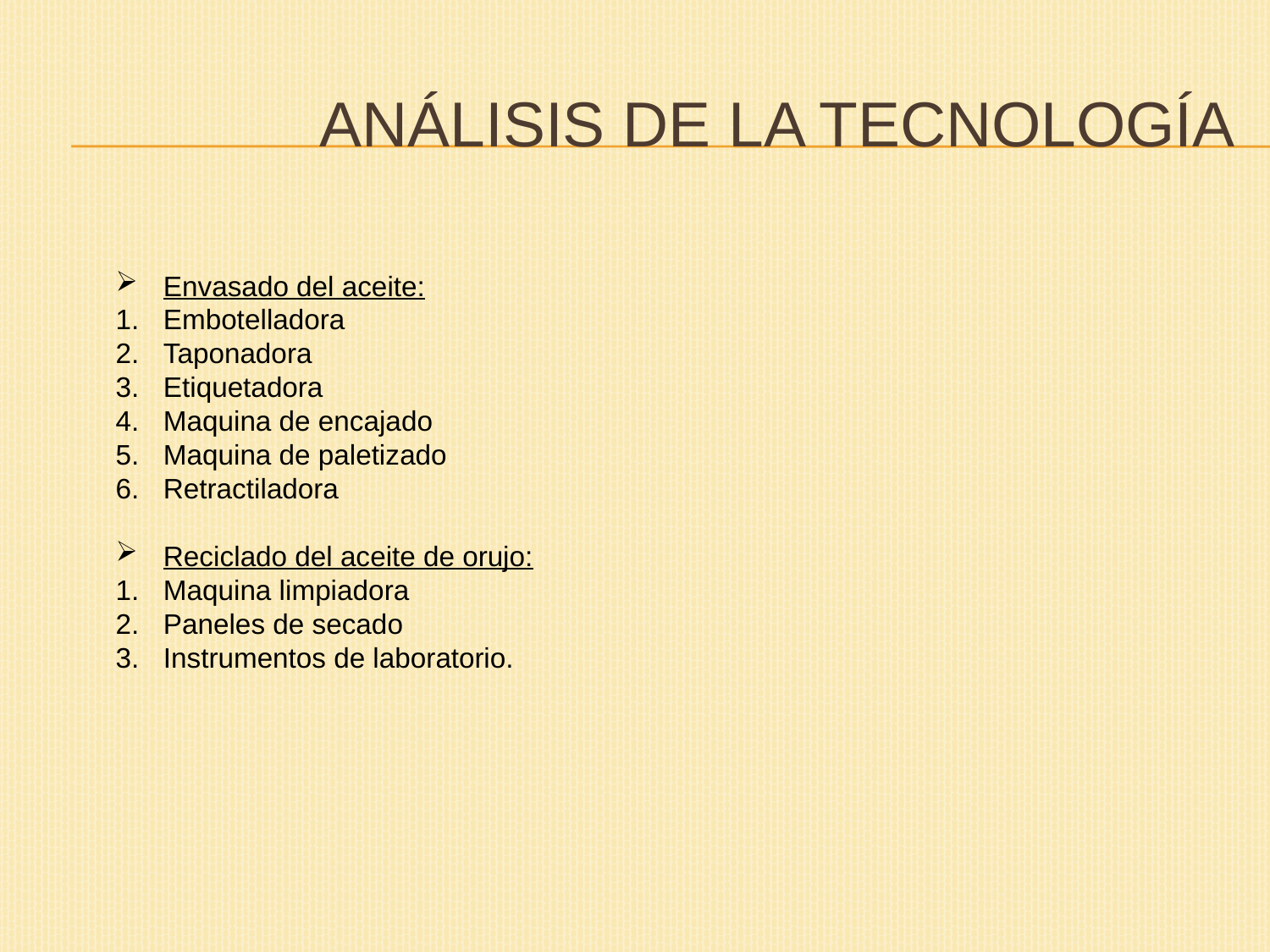

# Análisis de la tecnología

Envasado del aceite:
Embotelladora
Taponadora
Etiquetadora
Maquina de encajado
Maquina de paletizado
Retractiladora

Reciclado del aceite de orujo:
Maquina limpiadora
Paneles de secado
Instrumentos de laboratorio.